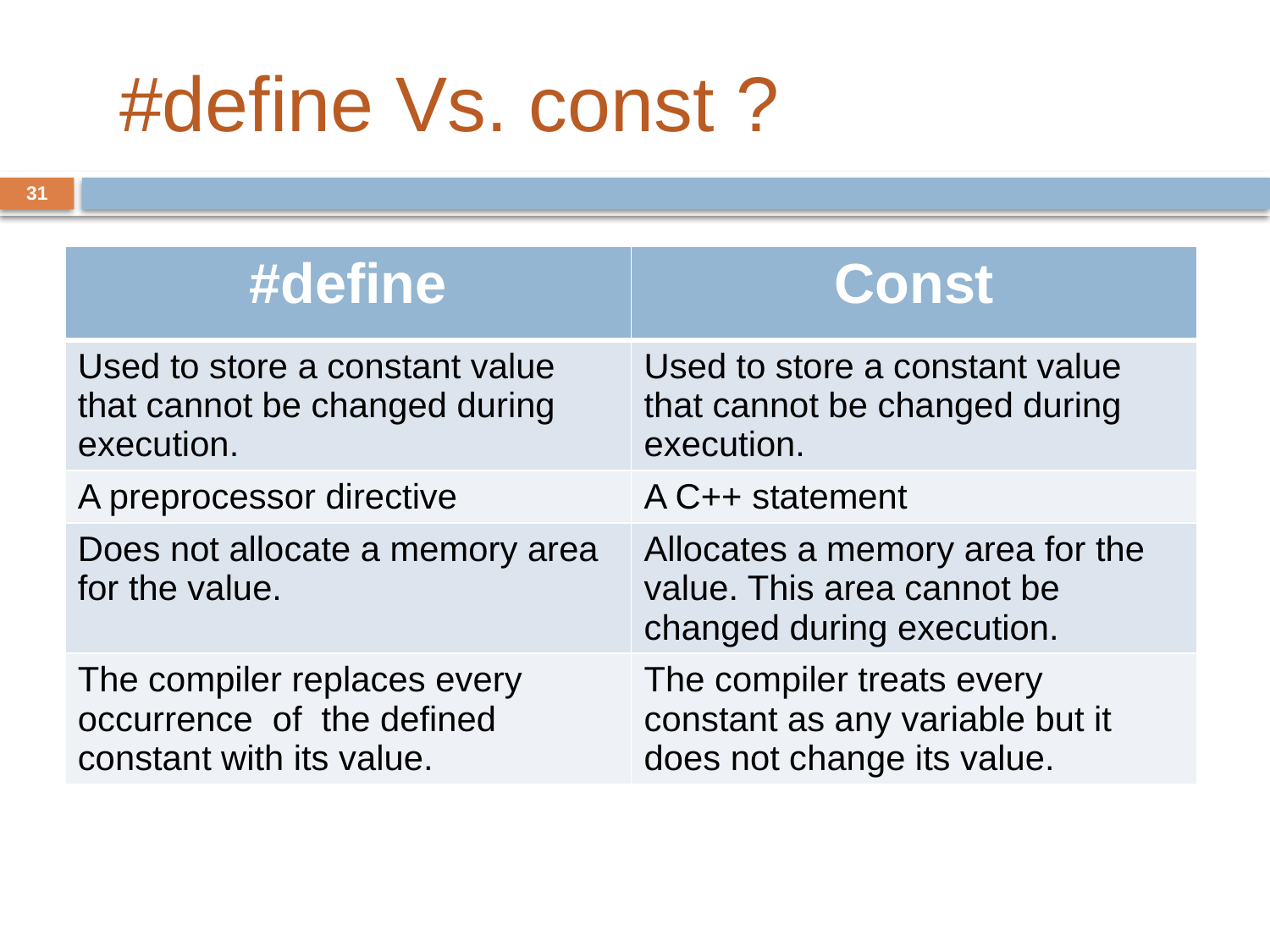

# #define Vs. const ?
31
| #define | Const |
| --- | --- |
| Used to store a constant value that cannot be changed during execution. | Used to store a constant value that cannot be changed during execution. |
| A preprocessor directive | A C++ statement |
| Does not allocate a memory area for the value. | Allocates a memory area for the value. This area cannot be changed during execution. |
| The compiler replaces every occurrence of the defined constant with its value. | The compiler treats every constant as any variable but it does not change its value. |